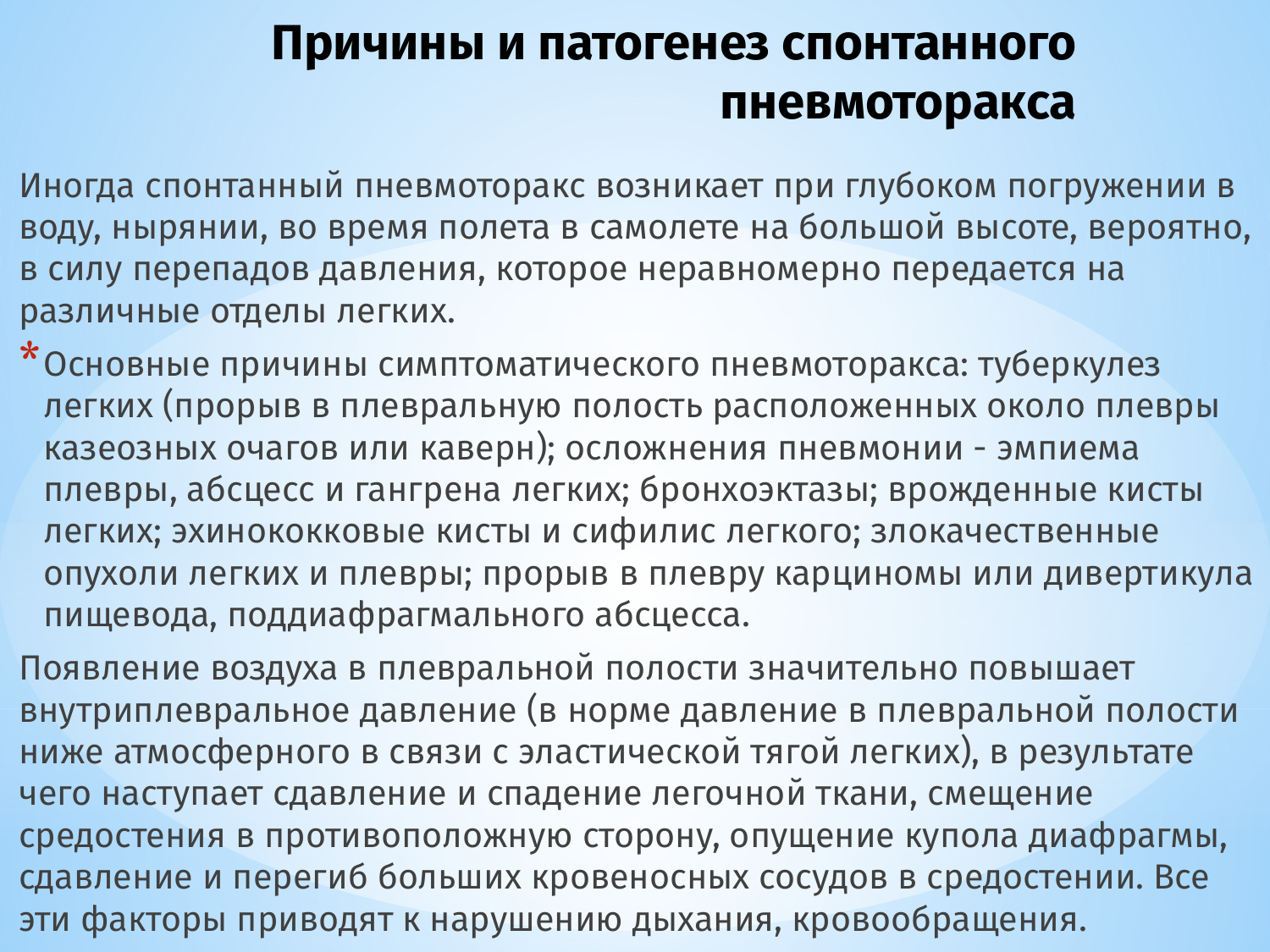

# Причины и патогенез спонтанного пневмоторакса
Иногда спонтанный пневмоторакс возникает при глубоком погружении в воду, нырянии, во время полета в самолете на большой высоте, вероятно, в силу перепадов давления, которое неравномерно передается на различные отделы легких.
Основные причины симптоматического пневмоторакса: туберкулез легких (прорыв в плевральную полость расположенных около плевры казеозных очагов или каверн); осложнения пневмонии - эмпиема плевры, абсцесс и гангрена легких; бронхоэктазы; врожденные кисты легких; эхинококковые кисты и сифилис легкого; злокачественные опухоли легких и плевры; прорыв в плевру карциномы или дивертикула пищевода, поддиафрагмального абсцесса.
Появление воздуха в плевральной полости значительно повышает внутриплевральное давление (в норме давление в плевральной полости ниже атмосферного в связи с эластической тягой легких), в результате чего наступает сдавление и спадение легочной ткани, смещение средостения в противоположную сторону, опущение купола диафрагмы, сдавление и перегиб больших кровеносных сосудов в средостении. Все эти факторы приводят к нарушению дыхания, кровообращения.